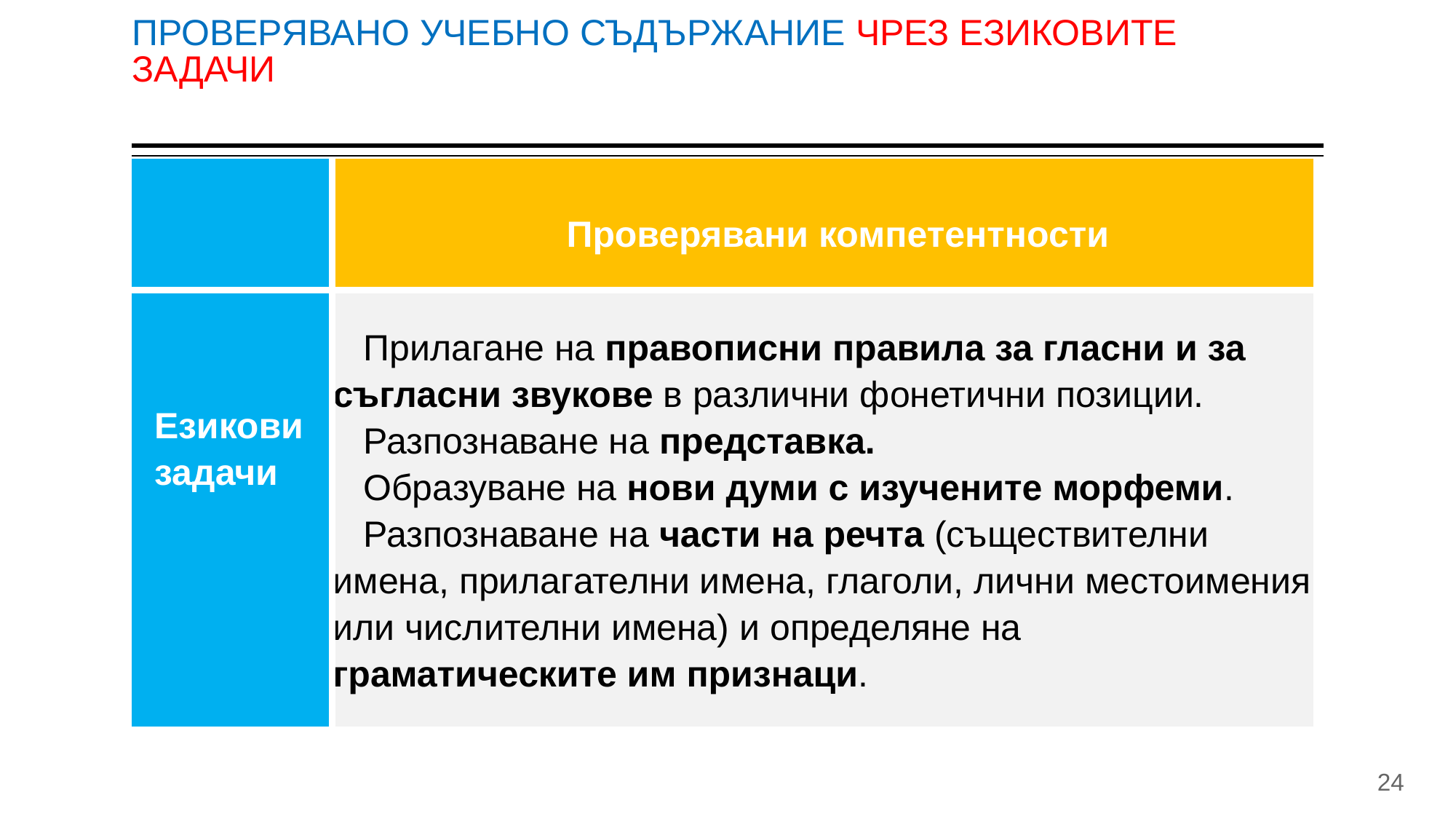

# ПРОВЕРЯВАНО УЧЕБНО СЪДЪРЖАНИЕ ЧРЕЗ ЕЗИКОВИТЕ ЗАДАЧИ
|  | Проверявани компетентности |
| --- | --- |
| Езикови задачи | Прилагане на правописни правила за гласни и за съгласни звукове в различни фонетични позиции. Разпознаване на представка. Образуване на нови думи с изучените морфеми. Разпознаване на части на речта (съществителни имена, прилагателни имена, глаголи, лични местоимения или числителни имена) и определяне на граматическите им признаци. |
24